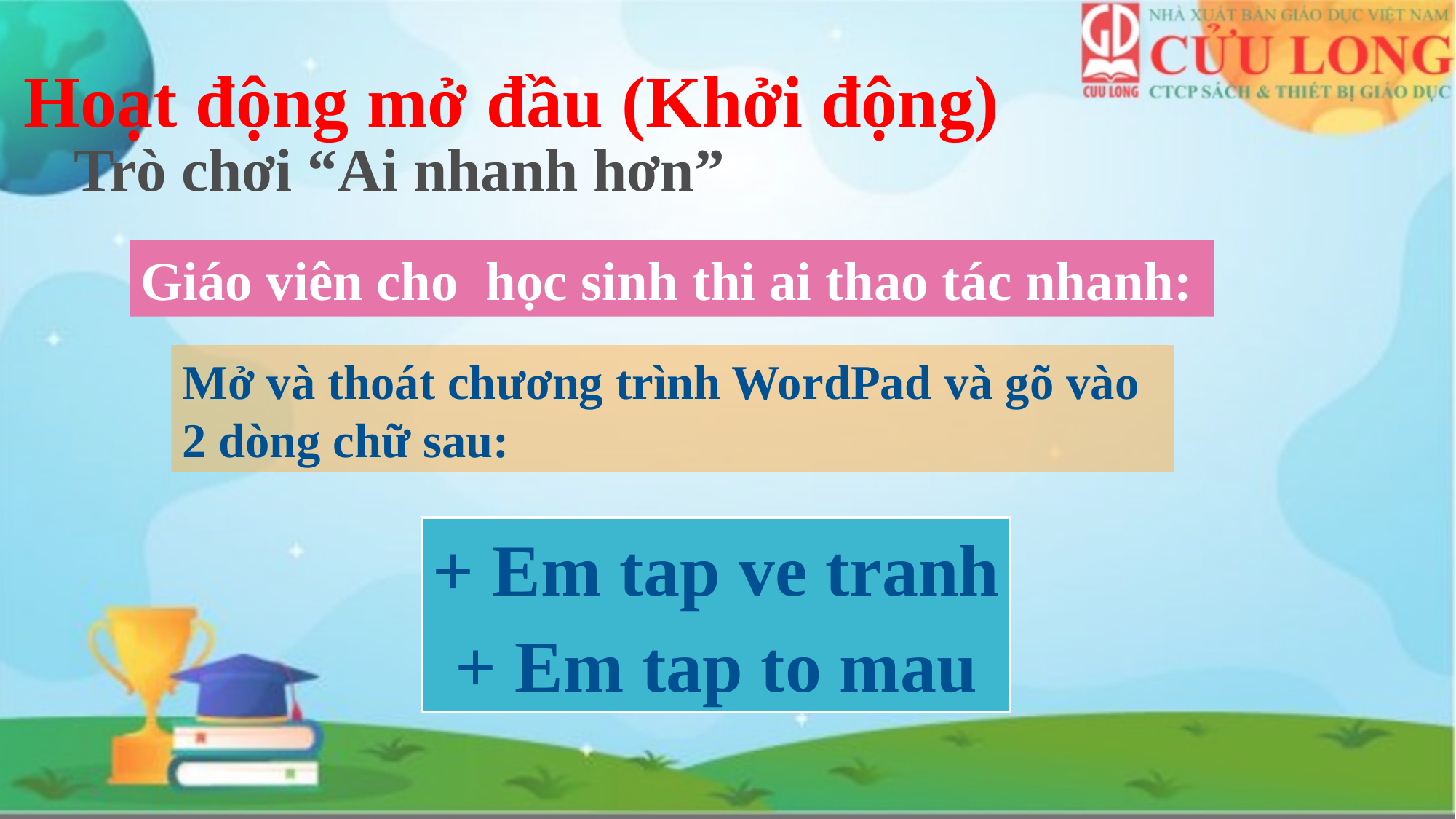

# Hoạt động mở đầu (Khởi động)
Trò chơi “Ai nhanh hơn”
Giáo viên cho  học sinh thi ai thao tác nhanh:
Mở và thoát chương trình WordPad và gõ vào 2 dòng chữ sau:
+ Em tap ve tranh
+ Em tap to mau